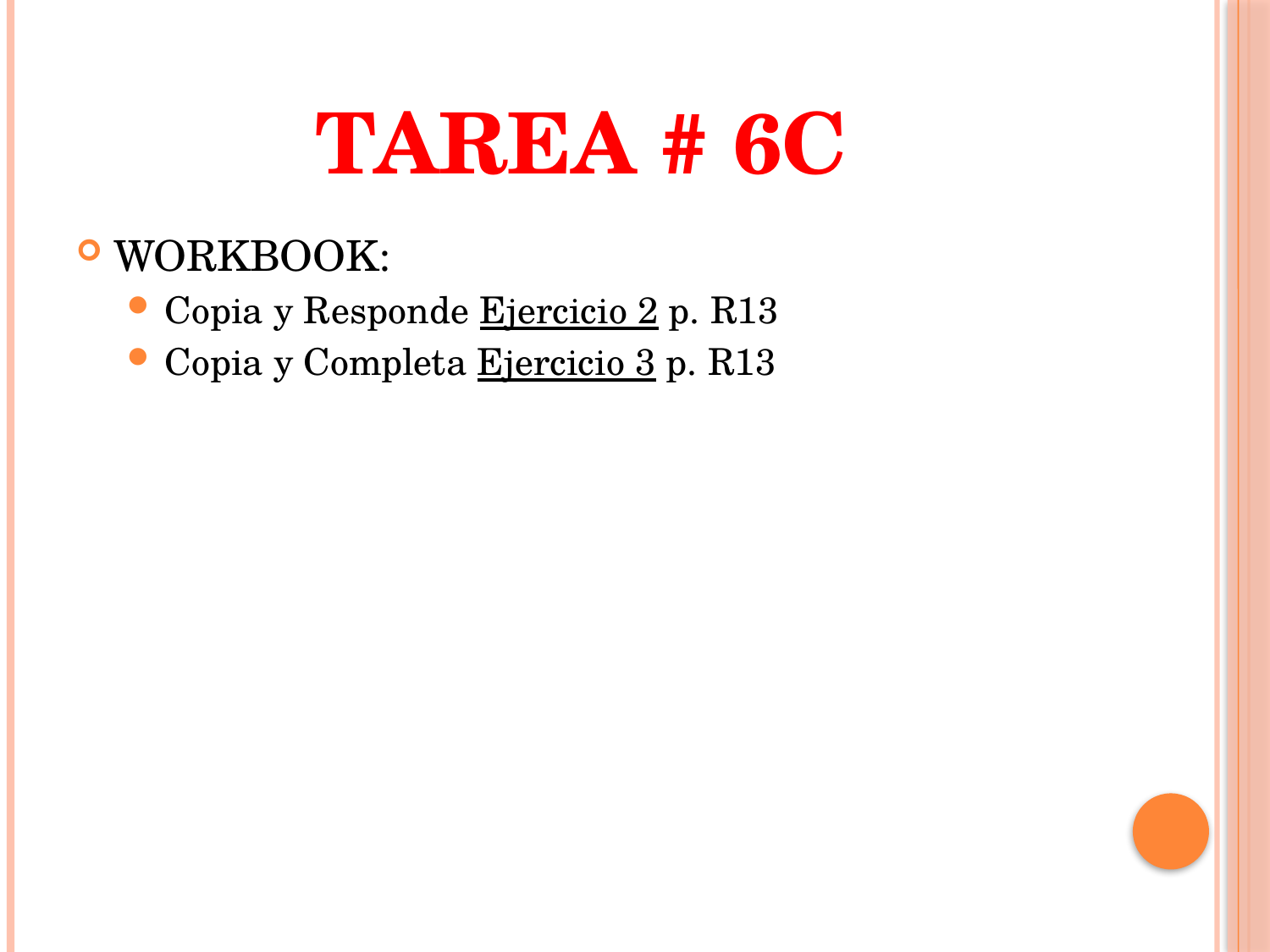

# Tarea # 6C
WORKBOOK:
Copia y Responde Ejercicio 2 p. R13
Copia y Completa Ejercicio 3 p. R13